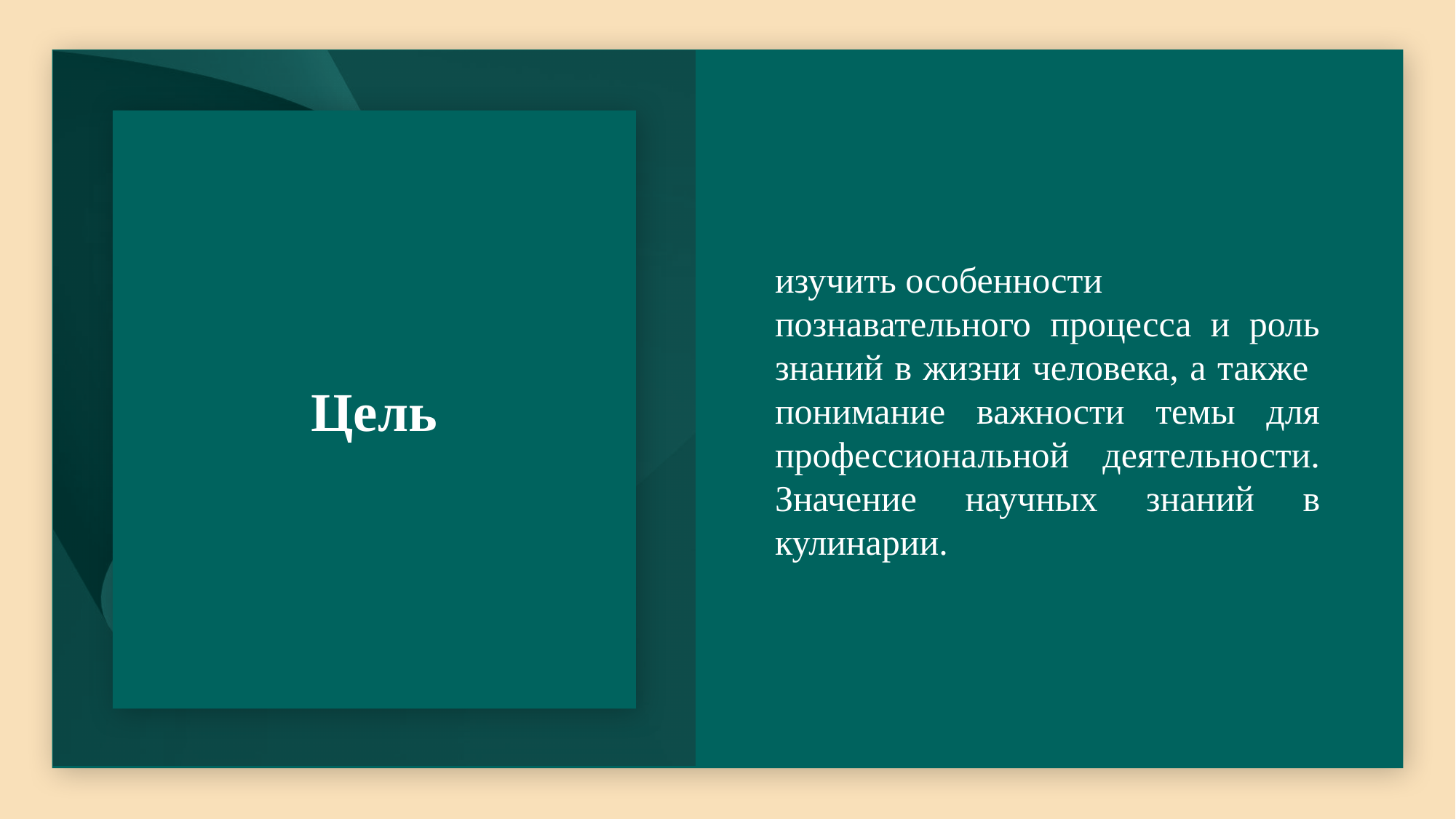

# Цель
изучить особенности познавательного процесса и роль знаний в жизни человека, а также  понимание важности темы для профессиональной деятельности. Значение научных знаний в кулинарии.